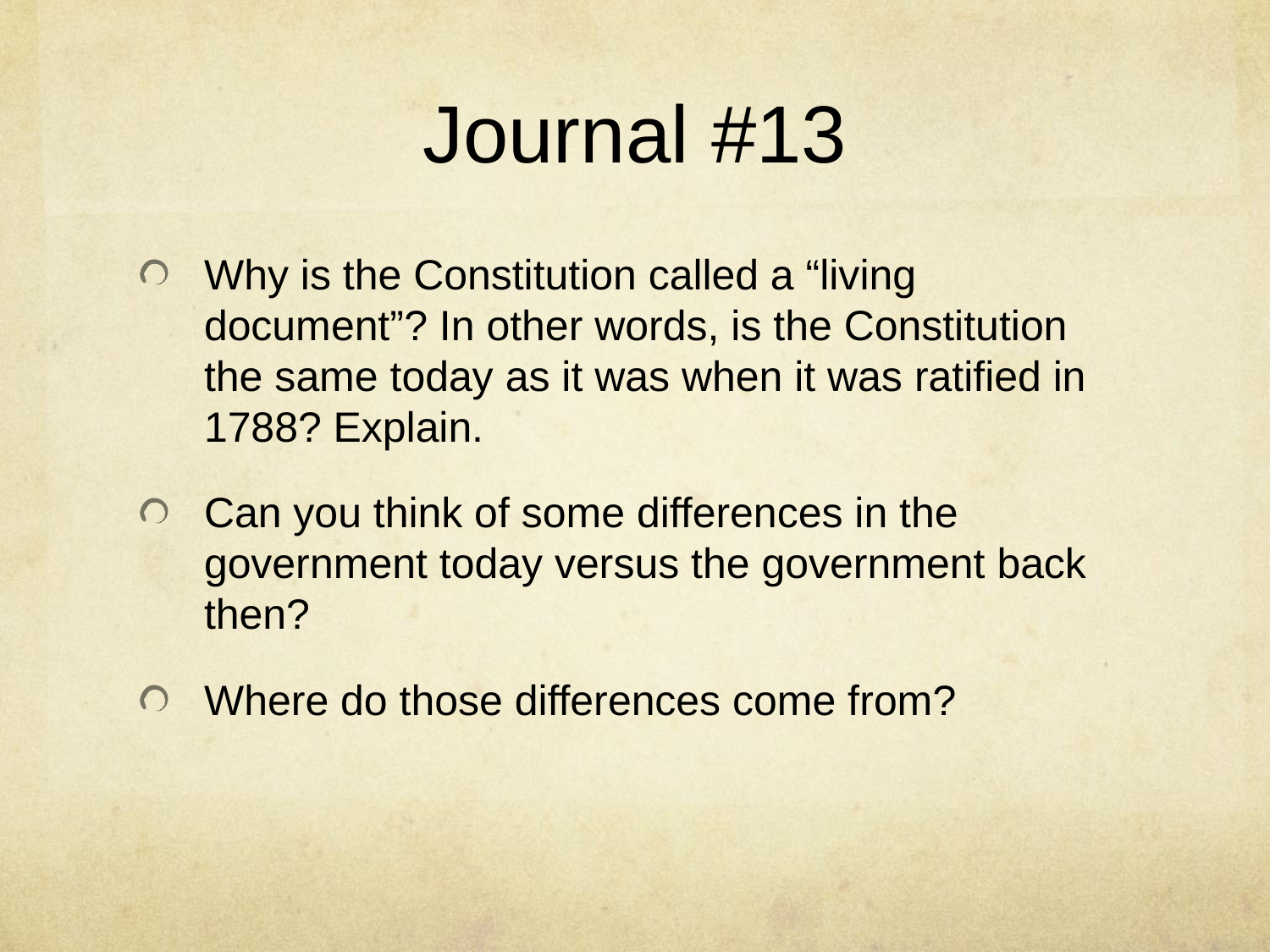

# Journal #13
Why is the Constitution called a “living document”? In other words, is the Constitution the same today as it was when it was ratified in 1788? Explain.
Can you think of some differences in the government today versus the government back then?
Where do those differences come from?